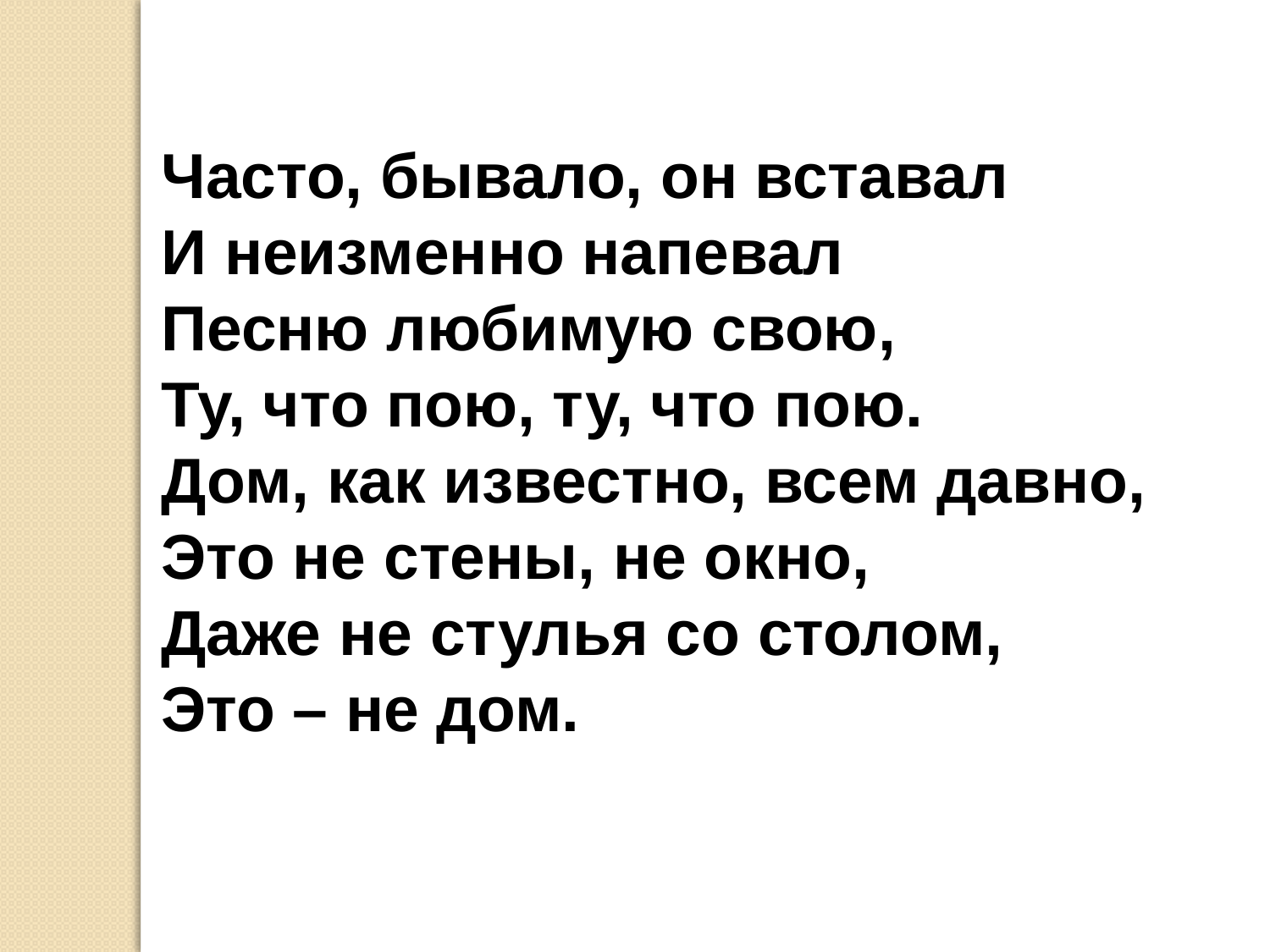

Часто, бывало, он вставал
И неизменно напевал
Песню любимую свою,
Ту, что пою, ту, что пою.
Дом, как известно, всем давно,
Это не стены, не окно,
Даже не стулья со столом,
Это – не дом.